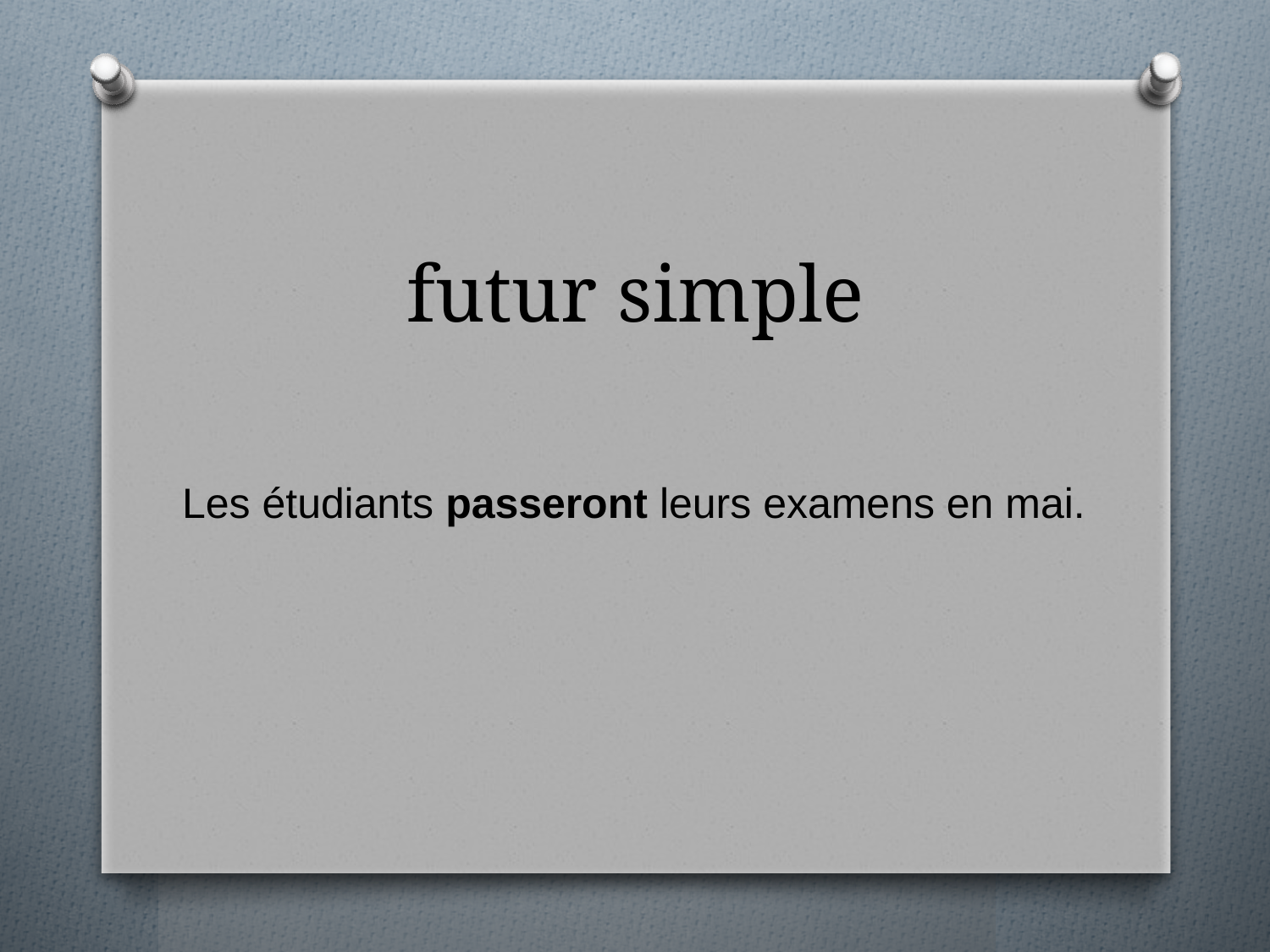

# futur simple

Les étudiants passeront leurs examens en mai.